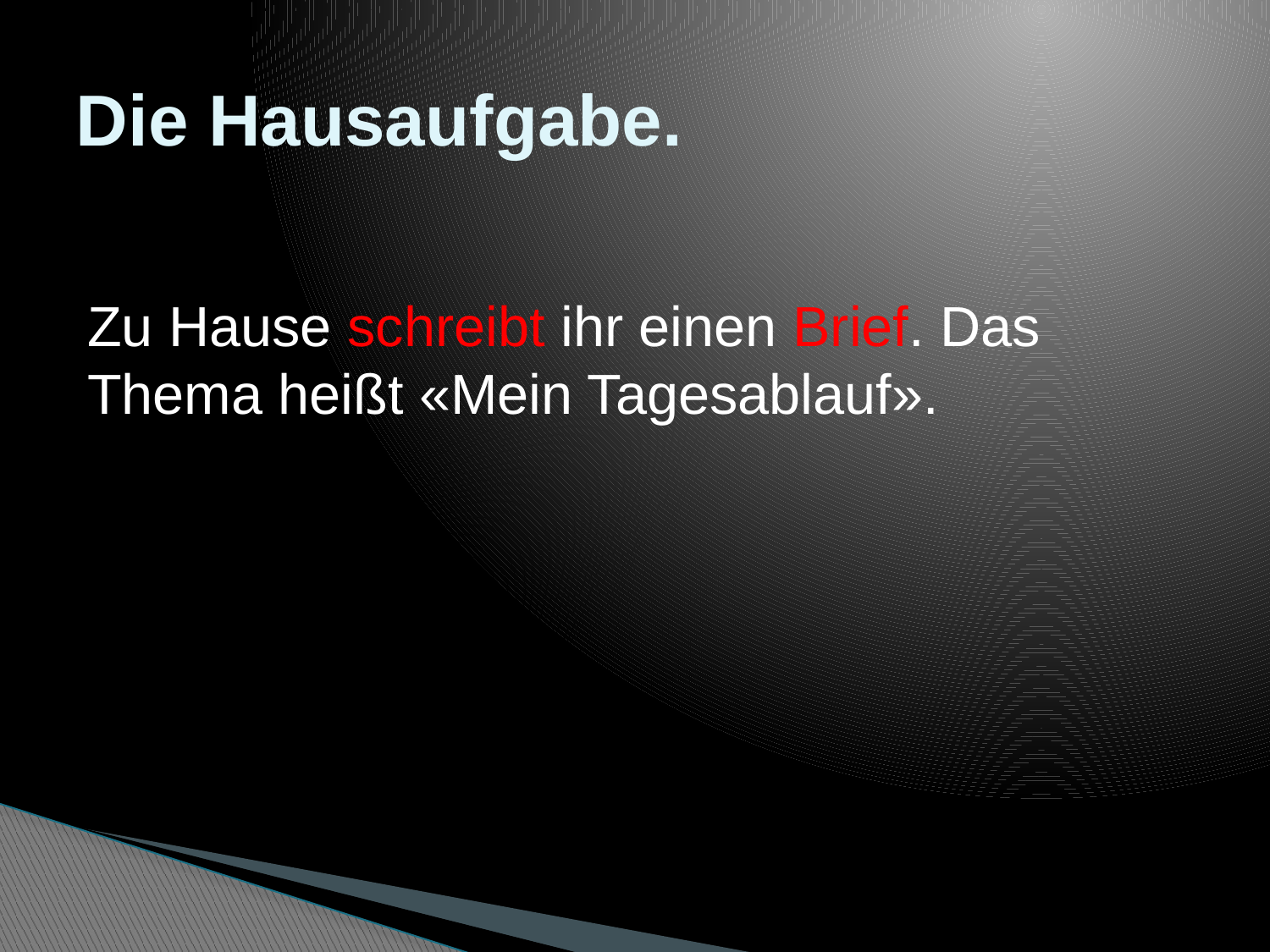

# Die Hausaufgabe.

Zu Hause schreibt ihr einen Brief. Das Thema heißt «Mein Tagesablauf».